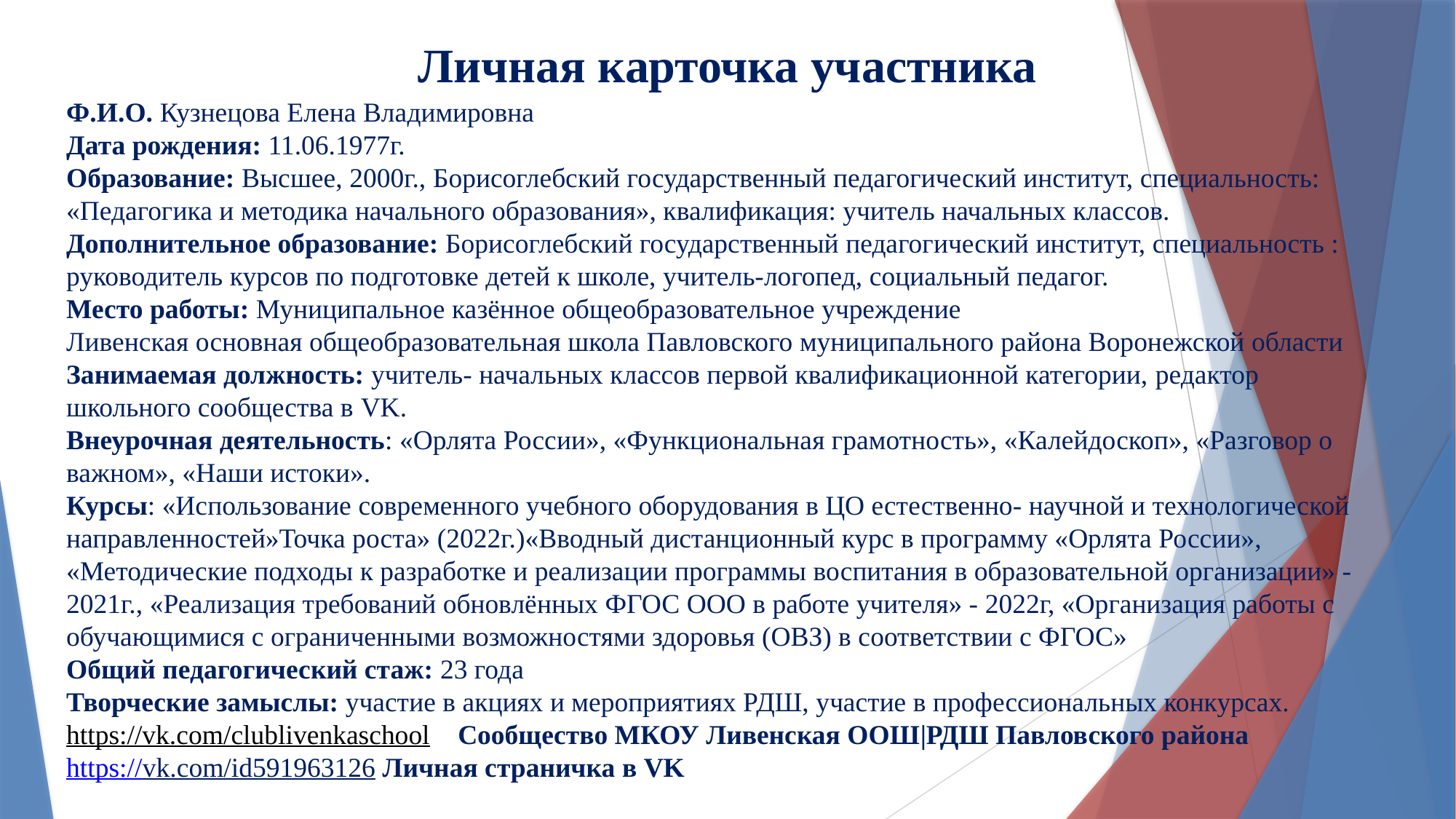

Ф.И.О. Кузнецова Елена Владимировна
Дата рождения: 11.06.1977г.
Образование: Высшее, 2000г., Борисоглебский государственный педагогический институт, специальность: «Педагогика и методика начального образования», квалификация: учитель начальных классов.
Дополнительное образование: Борисоглебский государственный педагогический институт, специальность : руководитель курсов по подготовке детей к школе, учитель-логопед, социальный педагог.
Место работы: Муниципальное казённое общеобразовательное учреждение
Ливенская основная общеобразовательная школа Павловского муниципального района Воронежской области
Занимаемая должность: учитель- начальных классов первой квалификационной категории, редактор школьного сообщества в VK.
Внеурочная деятельность: «Орлята России», «Функциональная грамотность», «Калейдоскоп», «Разговор о важном», «Наши истоки».
Курсы: «Использование современного учебного оборудования в ЦО естественно- научной и технологической направленностей»Точка роста» (2022г.)«Вводный дистанционный курс в программу «Орлята России»,      «Методические подходы к разработке и реализации программы воспитания в образовательной организации» - 2021г., «Реализация требований обновлённых ФГОС ООО в работе учителя» - 2022г, «Организация работы с обучающимися с ограниченными возможностями здоровья (ОВЗ) в соответствии с ФГОС»
Общий педагогический стаж: 23 года
Творческие замыслы: участие в акциях и мероприятиях РДШ, участие в профессиональных конкурсах.
https://vk.com/clublivenkaschool    Сообщество МКОУ Ливенская ООШ|РДШ Павловского района
https://vk.com/id591963126 Личная страничка в VK
# Личная карточка участника